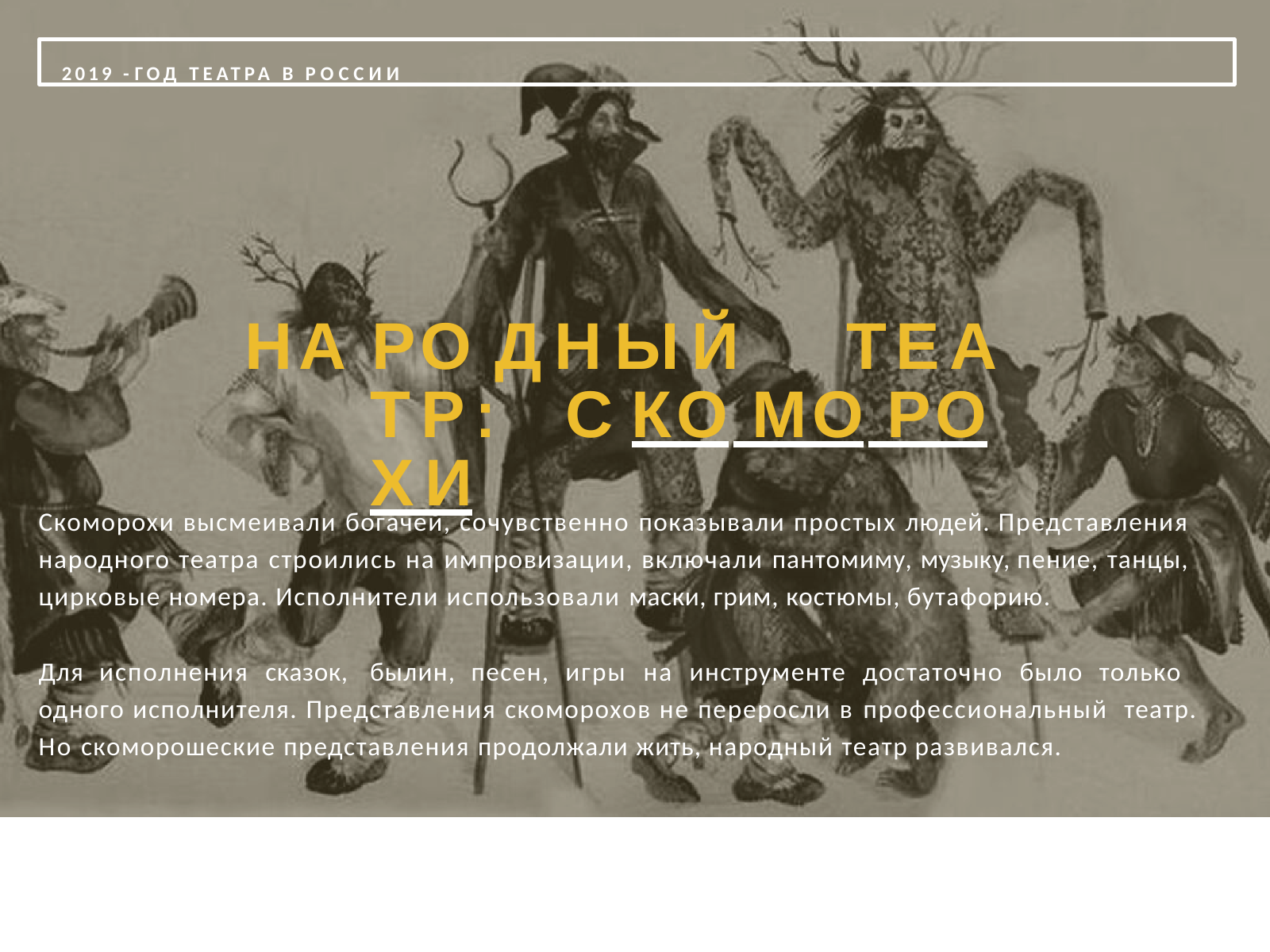

2019 - ГОД ТЕАТРА В РОССИИ
# НА РО ДНЫЙ	ТЕА ТР:  С КО МО РО ХИ
Скоморохи высмеивали богачей, сочувственно показывали простых людей. Представления  народного театра строились на импровизации, включали пантомиму, музыку, пение, танцы,  цирковые номера. Исполнители использовали маски, грим, костюмы, бутафорию.

Для исполнения сказок, былин, песен, игры на инструменте достаточно было только  одного исполнителя. Представления скоморохов не переросли в профессиональный  театр. Но скоморошеские представления продолжали жить, народный театр развивался.

РУССКИЙ ТЕАТР. ИСТОРИЯ СТАНОВЛЕНИЯ И РАЗВИТИЯ